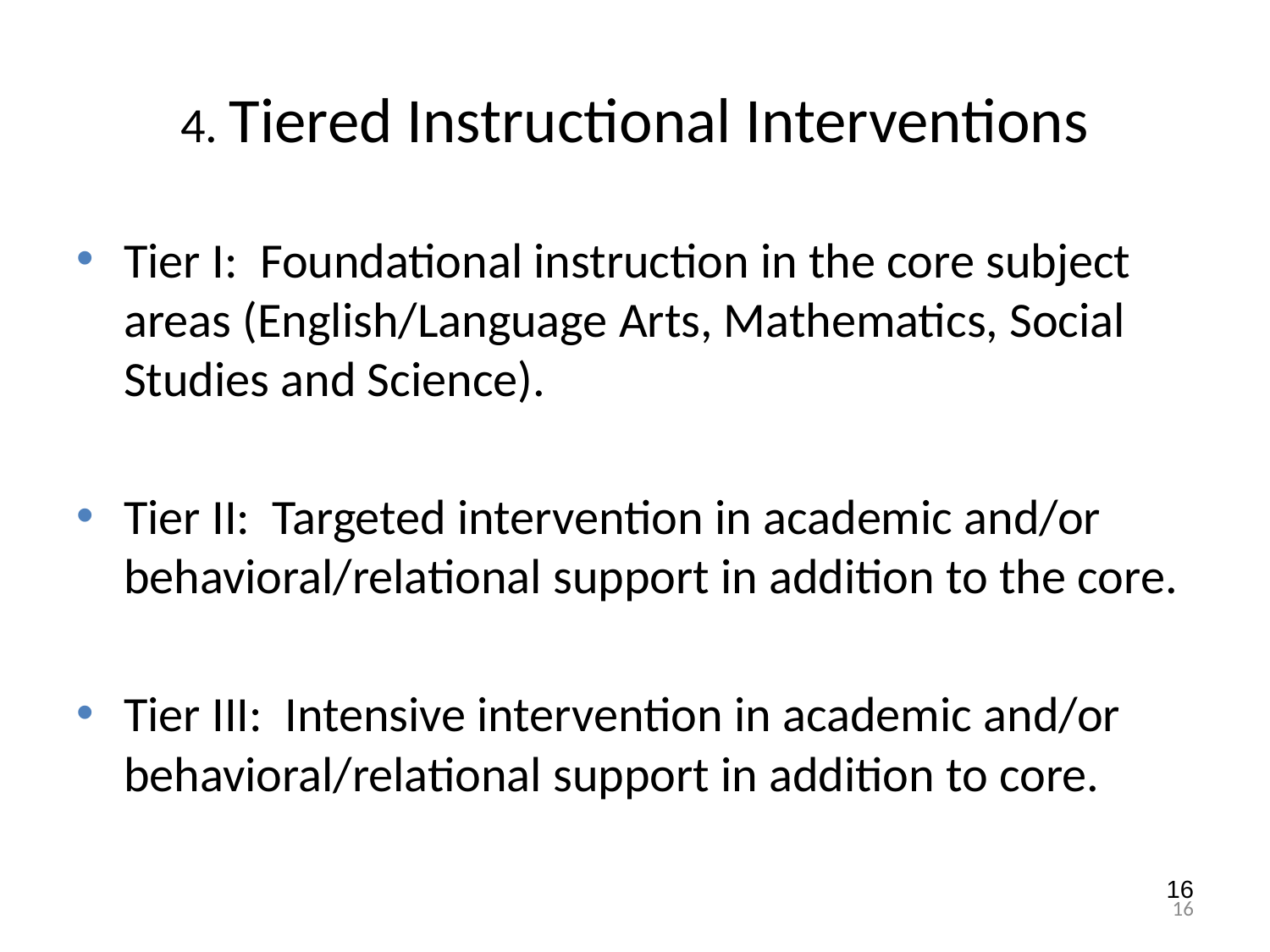

# 4. Tiered Instructional Interventions
Tier I:  Foundational instruction in the core subject areas (English/Language Arts, Mathematics, Social Studies and Science).

Tier II:  Targeted intervention in academic and/or behavioral/relational support in addition to the core.

Tier III:  Intensive intervention in academic and/or behavioral/relational support in addition to core.
16
16